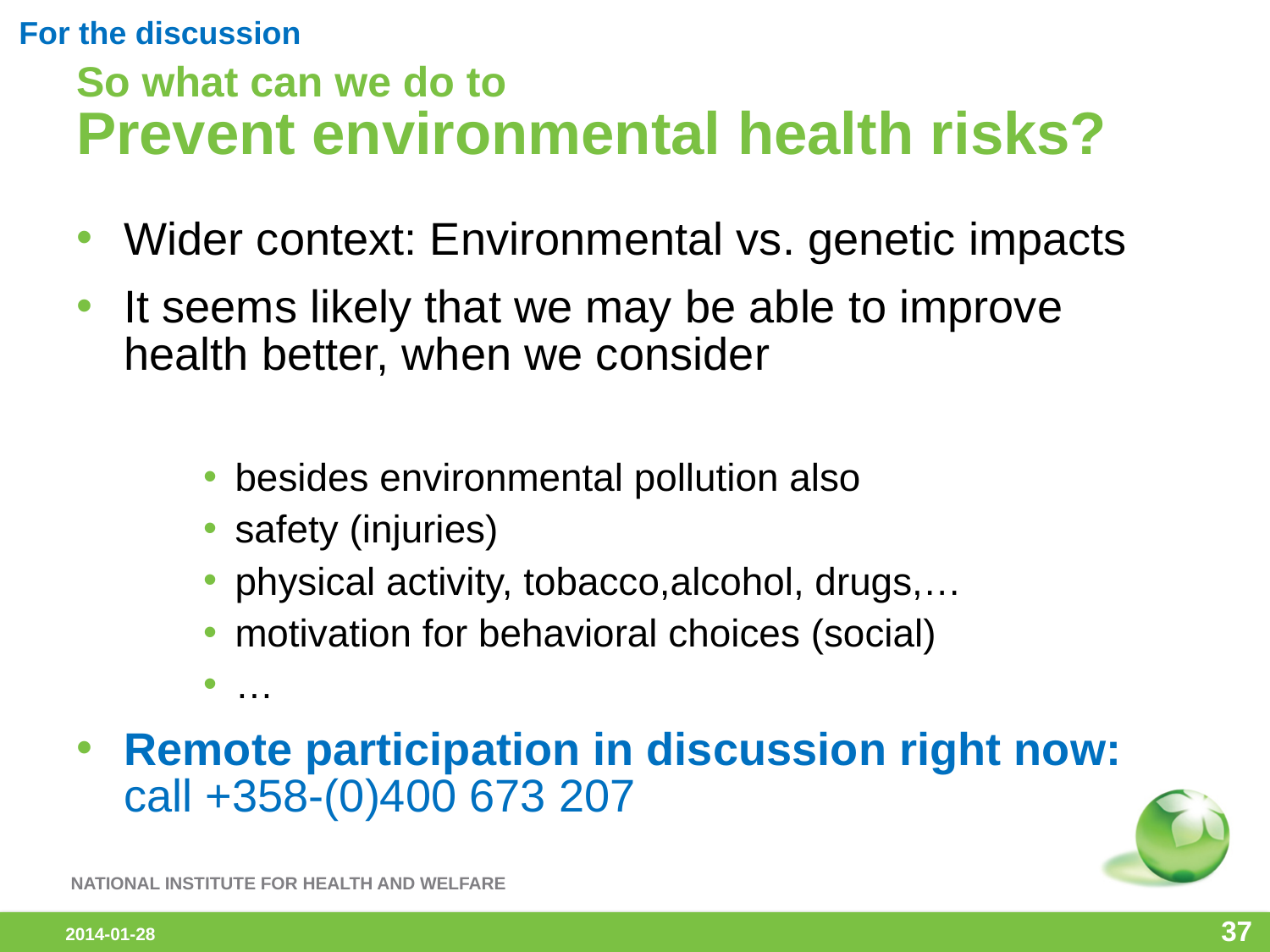

For the discussion
# So what can we do to Prevent environmental health risks?
Wider context: Environmental vs. genetic impacts
It seems likely that we may be able to improve health better, when we consider

besides environmental pollution also
safety (injuries)
physical activity, tobacco,alcohol, drugs,…
motivation for behavioral choices (social)
…
Remote participation in discussion right now:
call +358-(0)400 673 207

37
2014-01-28